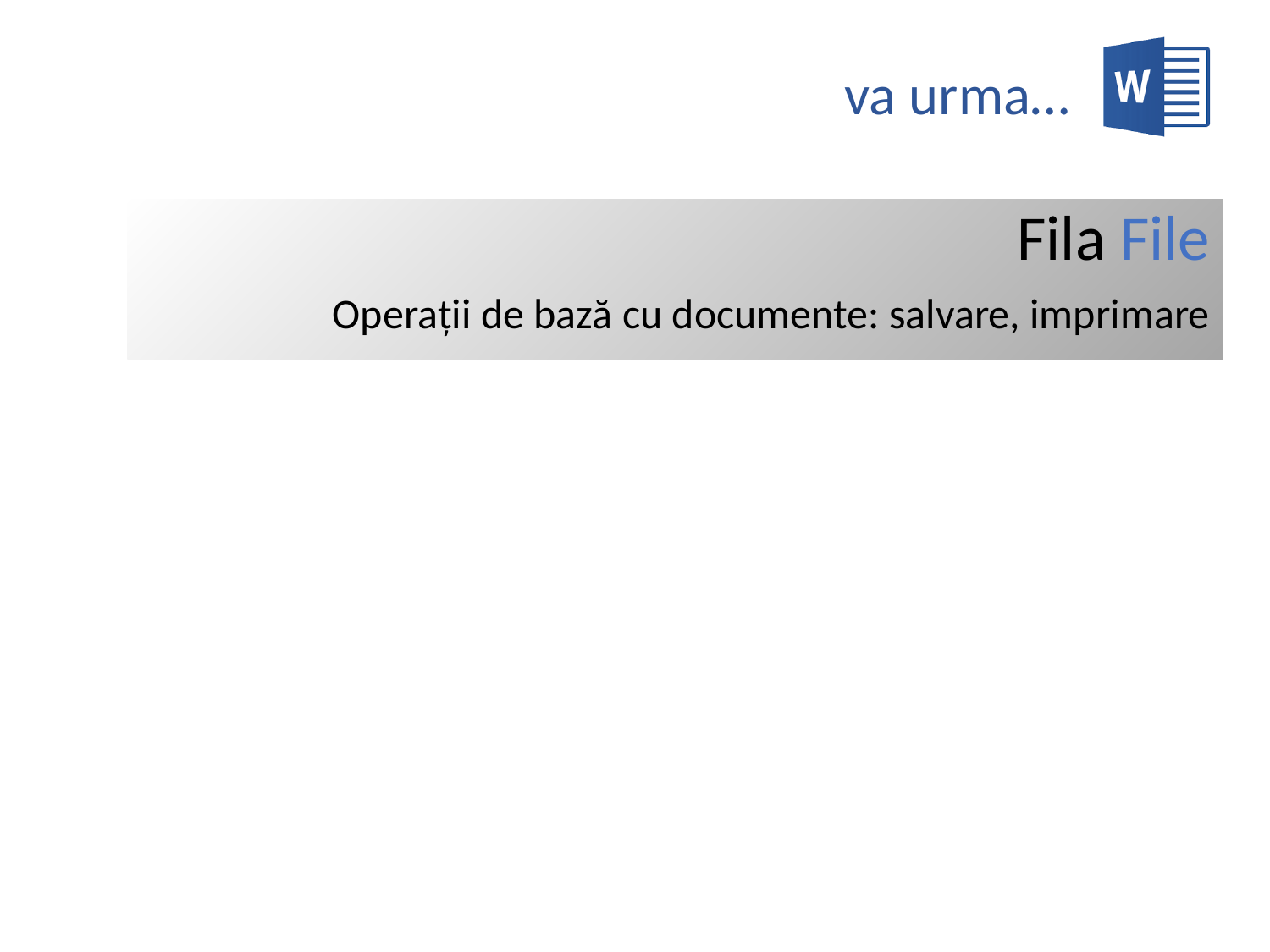

# va urma…
Fila File
Operații de bază cu documente: salvare, imprimare